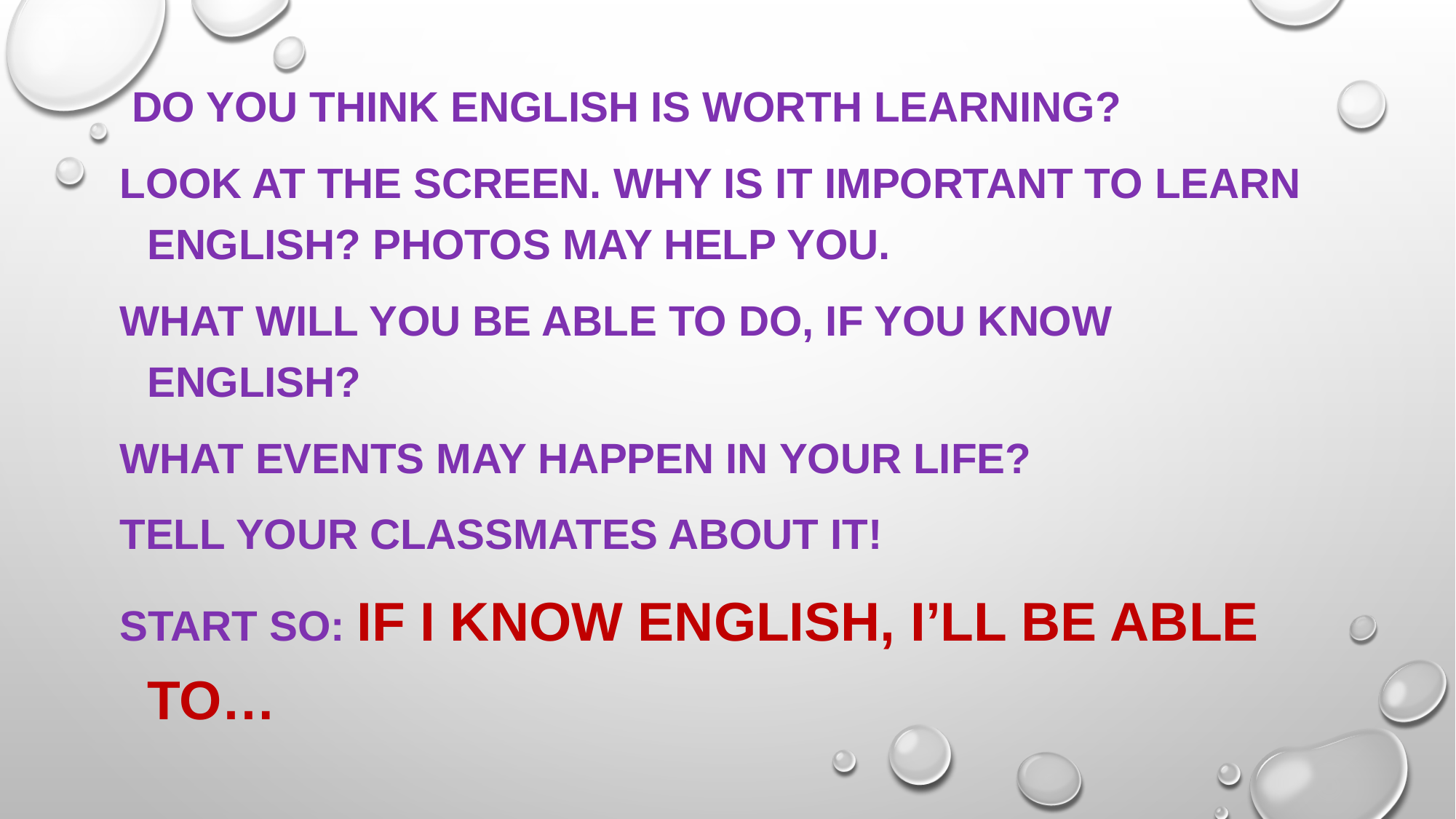

Do you think English is worth learning?
Look at the screen. Why is it important to learn English? Photos may help you.
What will you be able to do, if you know English?
What events may happen in your life?
Tell your classmates about it!
Start so: If I know English, I’ll be able to…